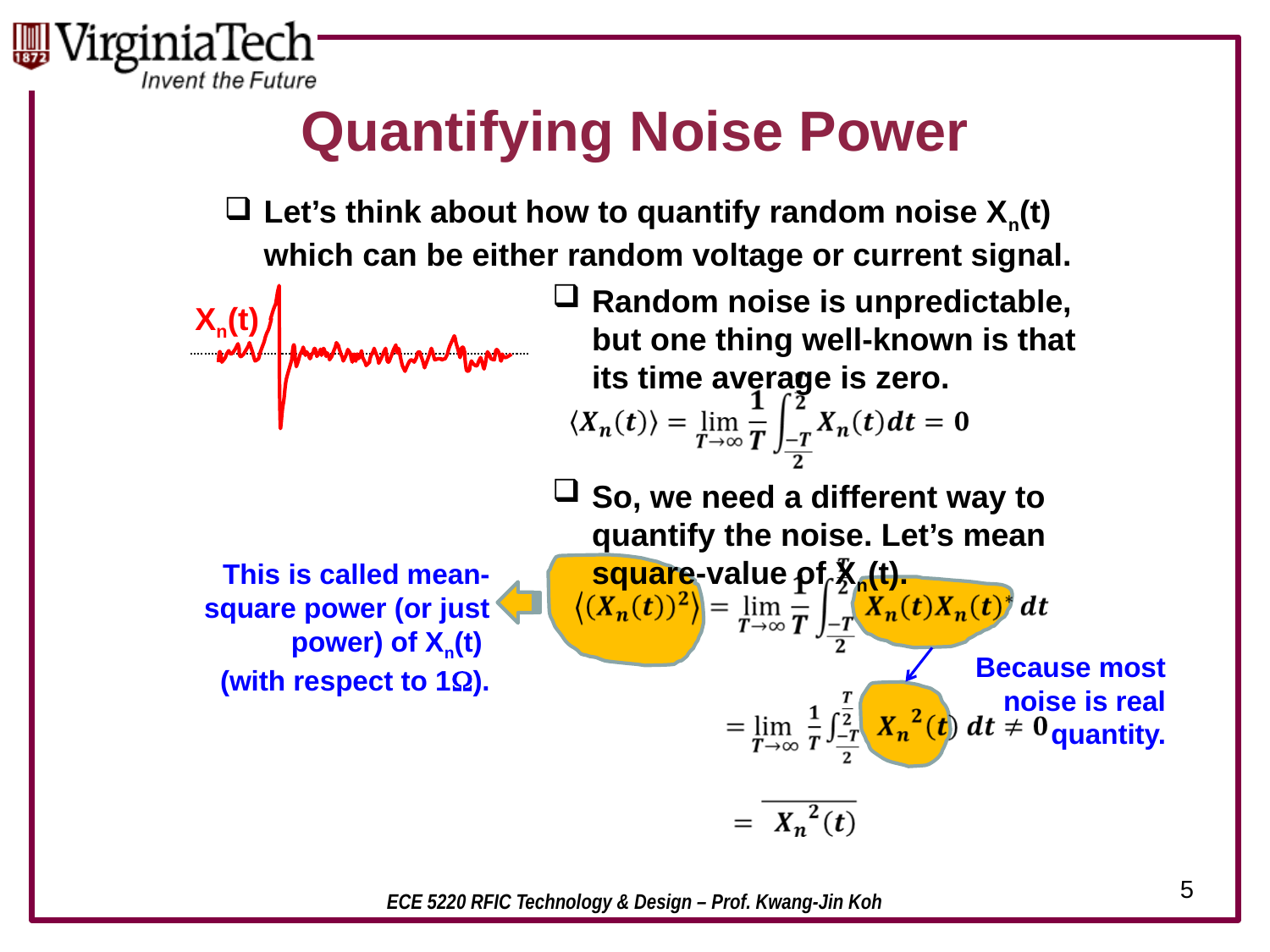

# Quantifying Noise Power
Let’s think about how to quantify random noise Xn(t) which can be either random voltage or current signal.
Random noise is unpredictable, but one thing well-known is that its time average is zero.

Xn(t)

So, we need a different way to quantify the noise. Let’s mean square-value of Xn(t).

This is called mean-square power (or just power) of Xn(t)
(with respect to 1Ω).

Because most noise is real quantity.

5